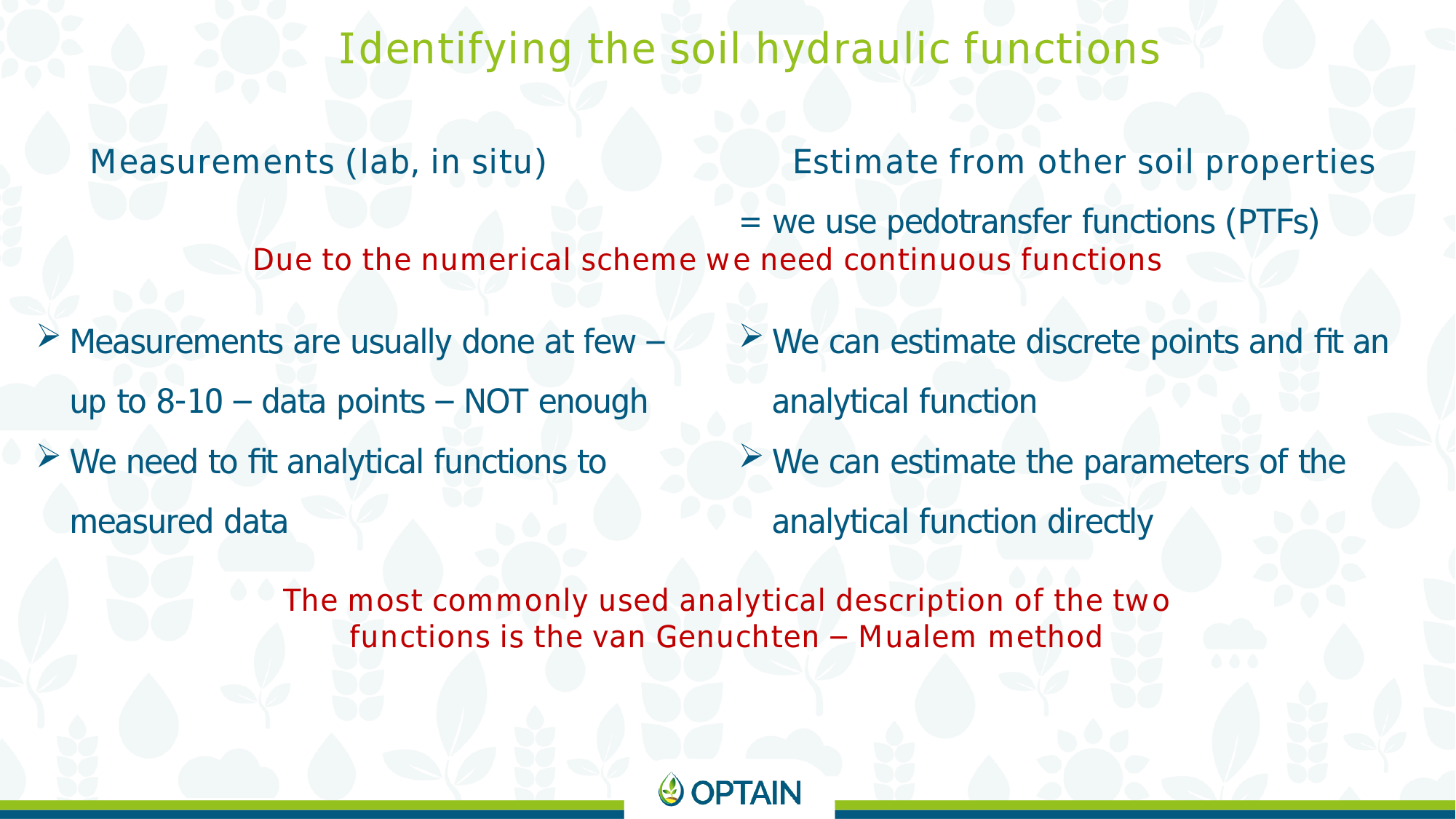

Identifying the soil hydraulic functions
Measurements (lab, in situ)

Measurements are usually done at few – up to 8-10 – data points – NOT enough
We need to fit analytical functions to measured data
Estimate from other soil properties
= we use pedotransfer functions (PTFs)

We can estimate discrete points and fit an analytical function
We can estimate the parameters of the analytical function directly

Due to the numerical scheme we need continuous functions
The most commonly used analytical description of the two functions is the van Genuchten – Mualem method